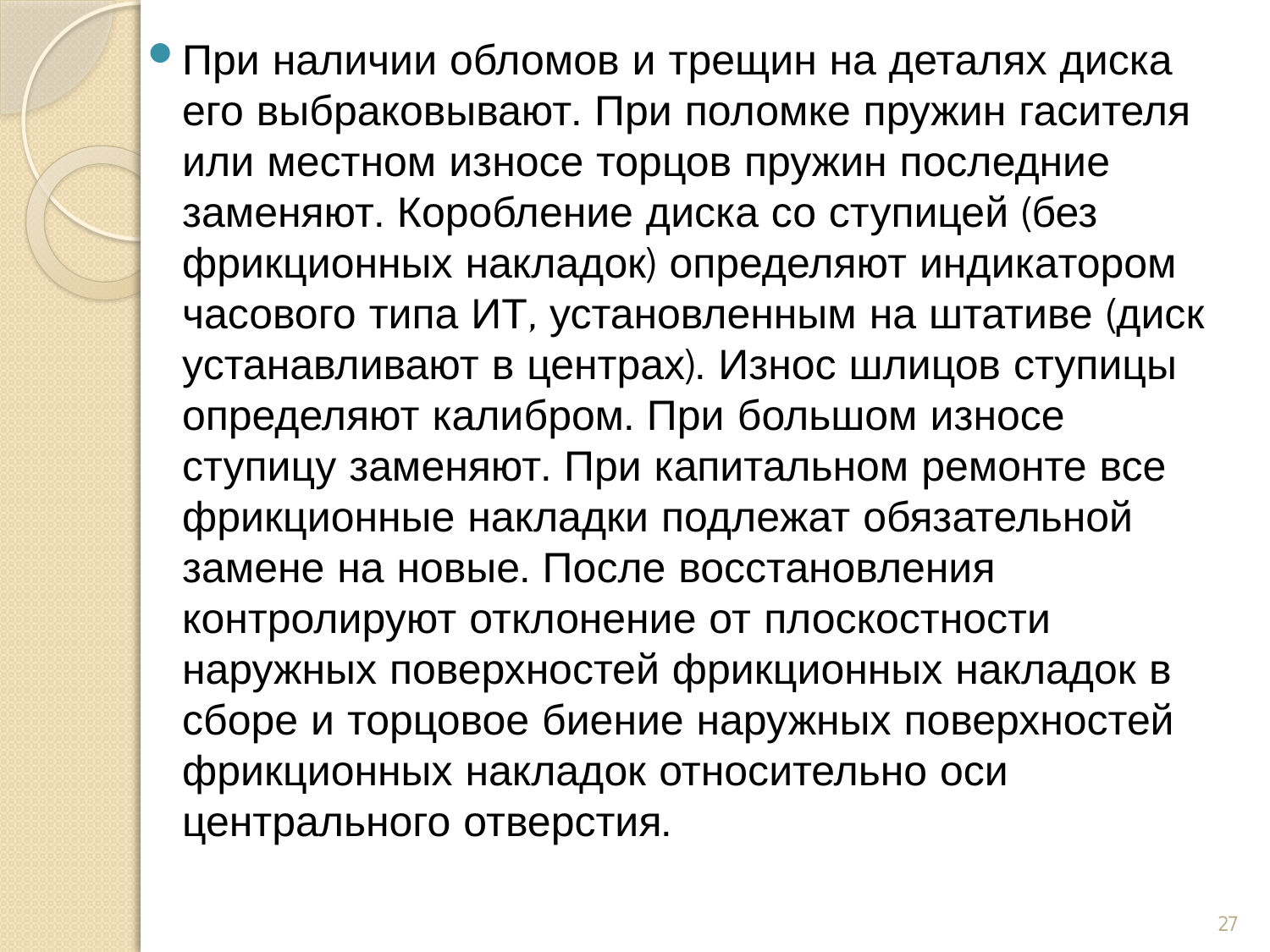

При наличии обломов и трещин на деталях диска его вы­браковывают. При поломке пружин гасителя или местном из­носе торцов пружин последние заменяют. Коробление диска со ступицей (без фрикционных накладок) определяют индика­тором часового типа ИТ, установленным на штативе (диск устанавливают в центрах). Износ шлицов ступицы определя­ют калибром. При большом износе ступицу заменяют. При капитальном ремонте все фрикционные накладки подле­жат обязательной замене на новые. После восстановления контролируют отклонение от плоскостности наружных по­верхностей фрикционных накладок в сборе и торцовое биение наружных поверхностей фрикционных накладок относительно оси центрального отверстия.

27